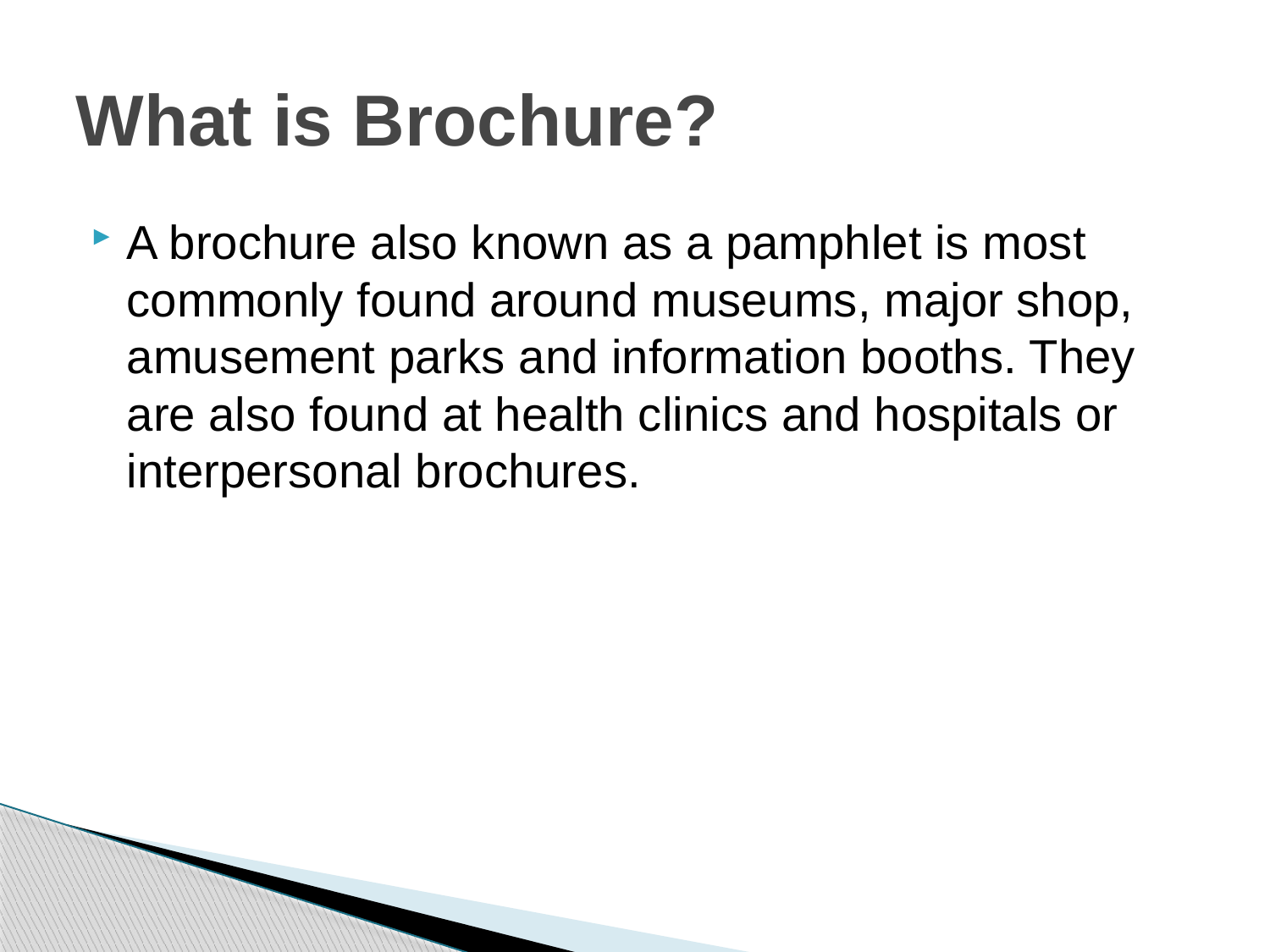

# What is Brochure?
A brochure also known as a pamphlet is most commonly found around museums, major shop, amusement parks and information booths. They are also found at health clinics and hospitals or interpersonal brochures.